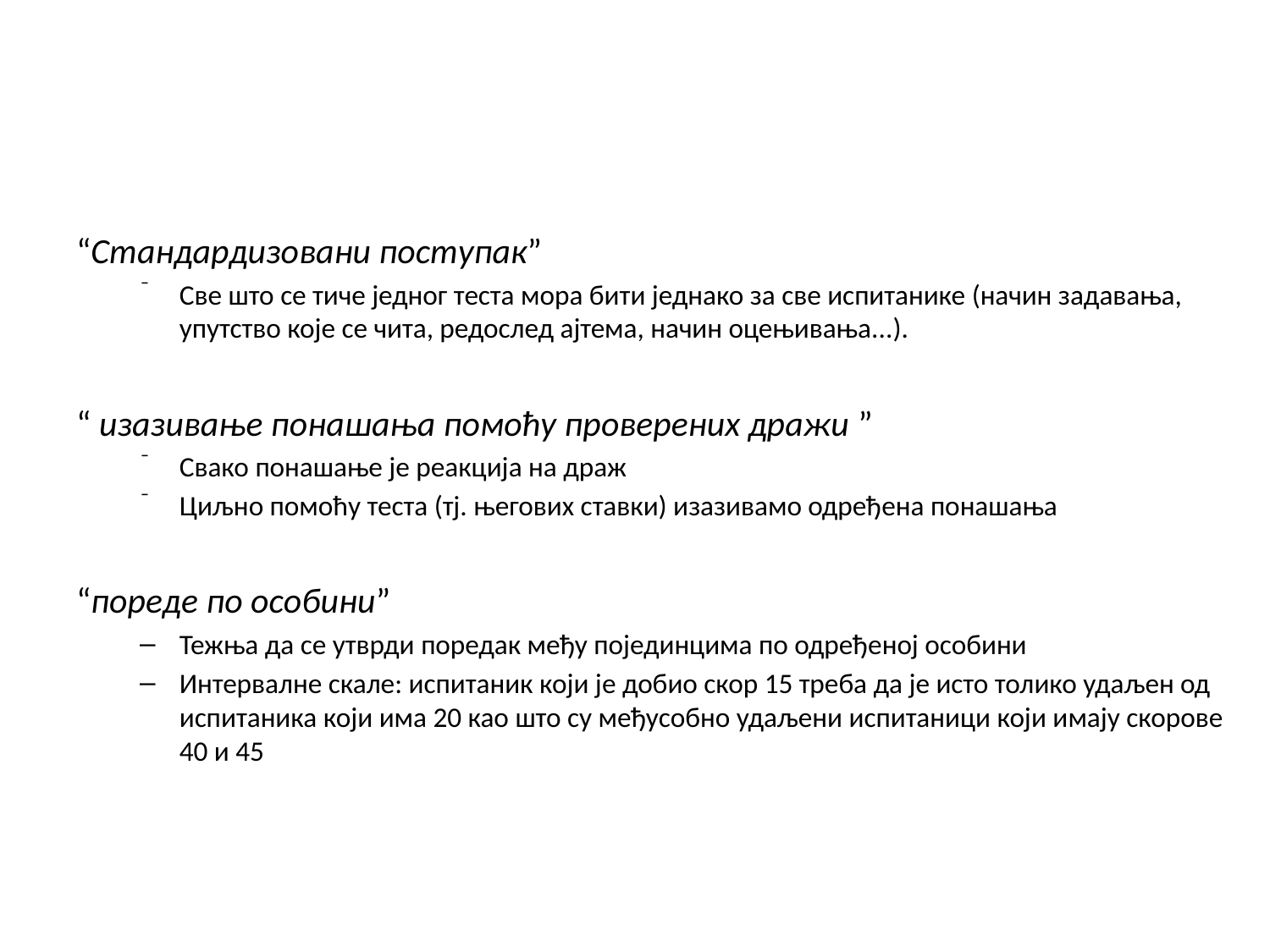

“Стандардизовани поступак”
Све што се тиче једног теста мора бити једнако за све испитанике (начин задавања, упутство које се чита, редослед ајтема, начин оцењивања...).

“ изазивање понашања помоћу проверених дражи ”
Свако понашање је реакција на драж
Циљно помоћу теста (тј. његових ставки) изазивамо одређена понашања

“пореде по особини”
Тежња да се утврди поредак међу појединцима по одређеној особини
Интервалне скале: испитаник који је добио скор 15 треба да је исто толико удаљен од испитаника који има 20 као што су међусобно удаљени испитаници који имају скорове 40 и 45